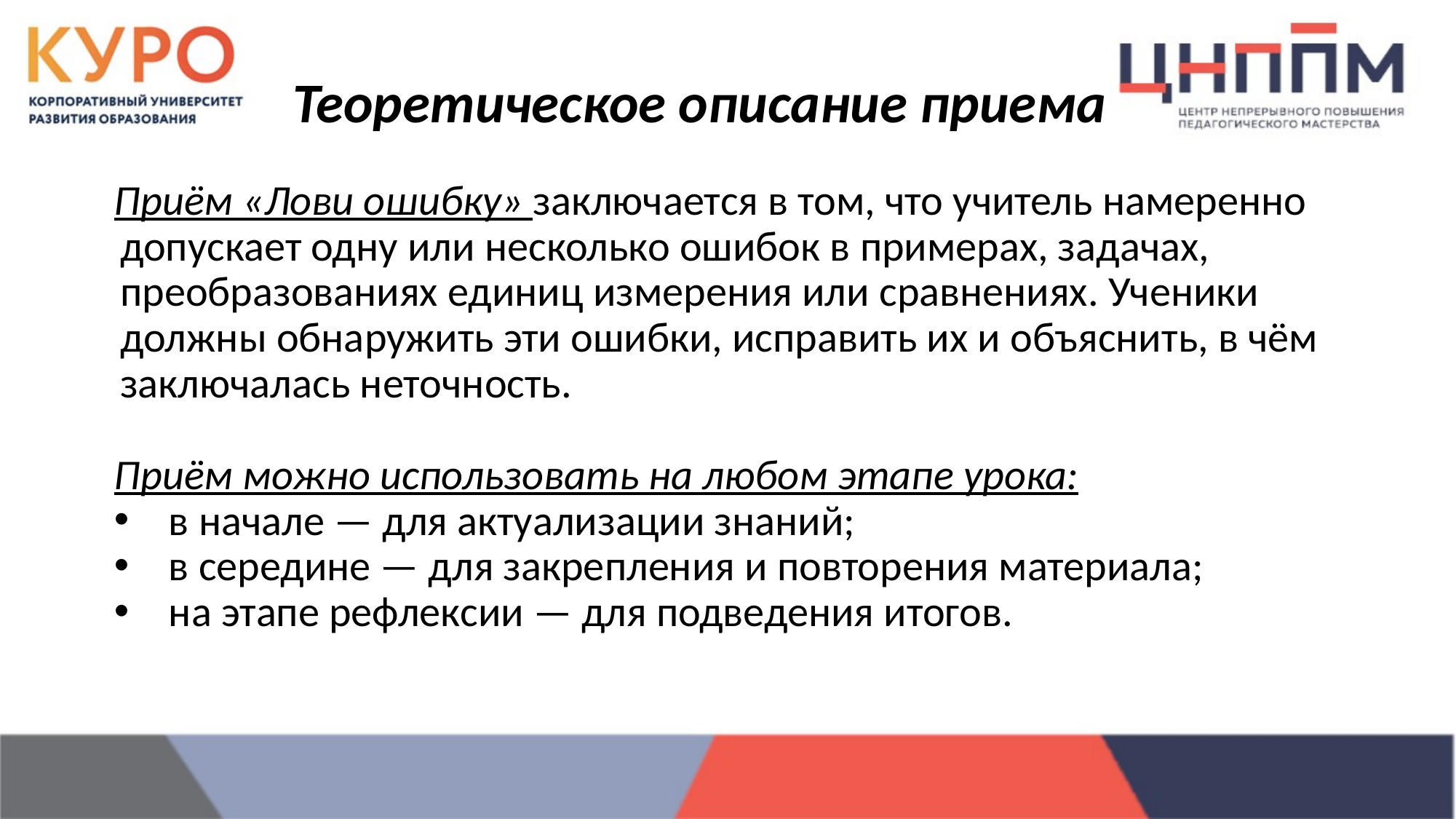

# Теоретическое описание приема
Приём «Лови ошибку» заключается в том, что учитель намеренно допускает одну или несколько ошибок в примерах, задачах, преобразованиях единиц измерения или сравнениях. Ученики должны обнаружить эти ошибки, исправить их и объяснить, в чём заключалась неточность.

Приём можно использовать на любом этапе урока:
в начале — для актуализации знаний;
в середине — для закрепления и повторения материала;
на этапе рефлексии — для подведения итогов.